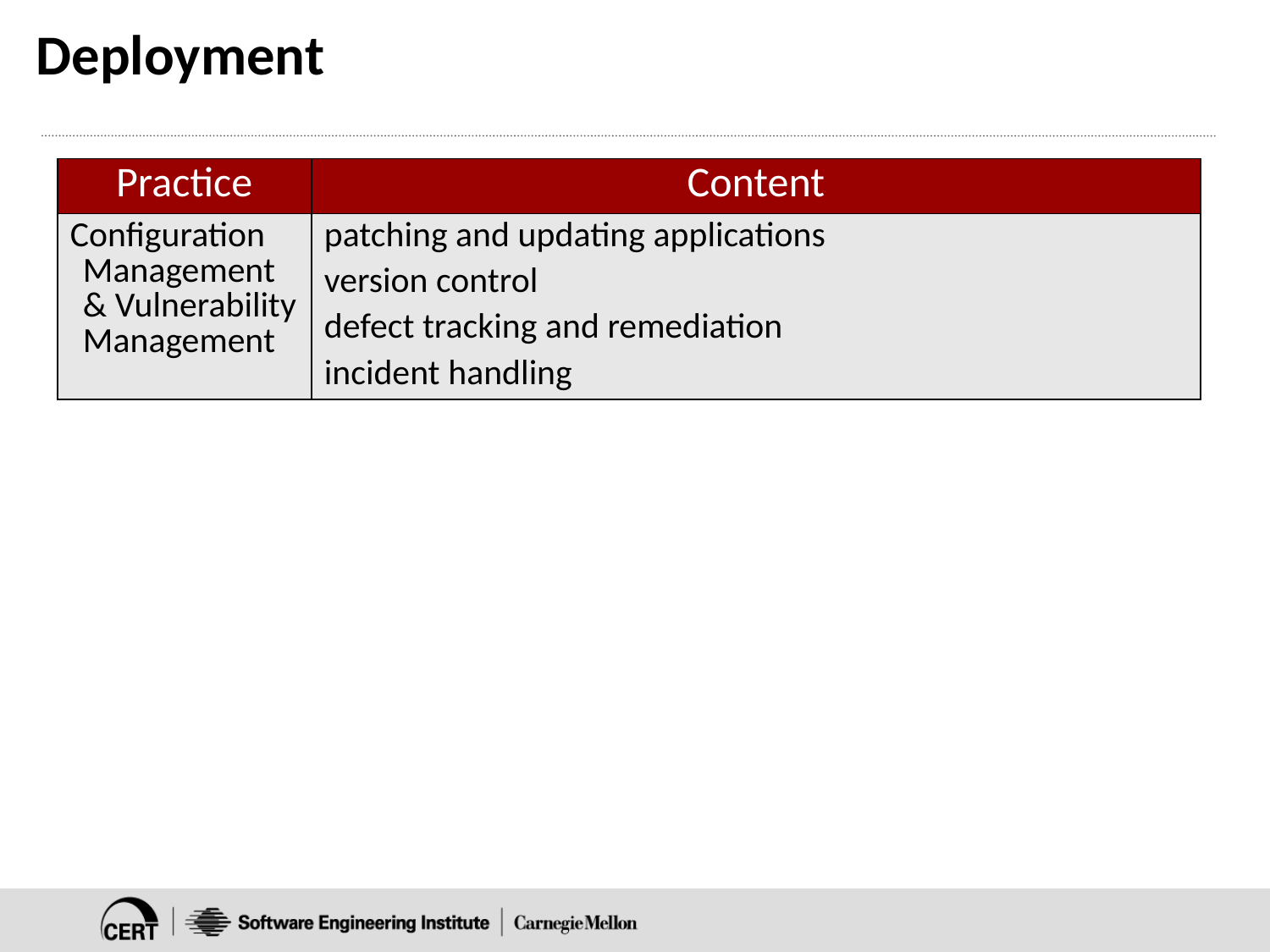

# Deployment
| Practice | Content |
| --- | --- |
| Configuration Management & Vulnerability Management | patching and updating applications version control defect tracking and remediation incident handling |